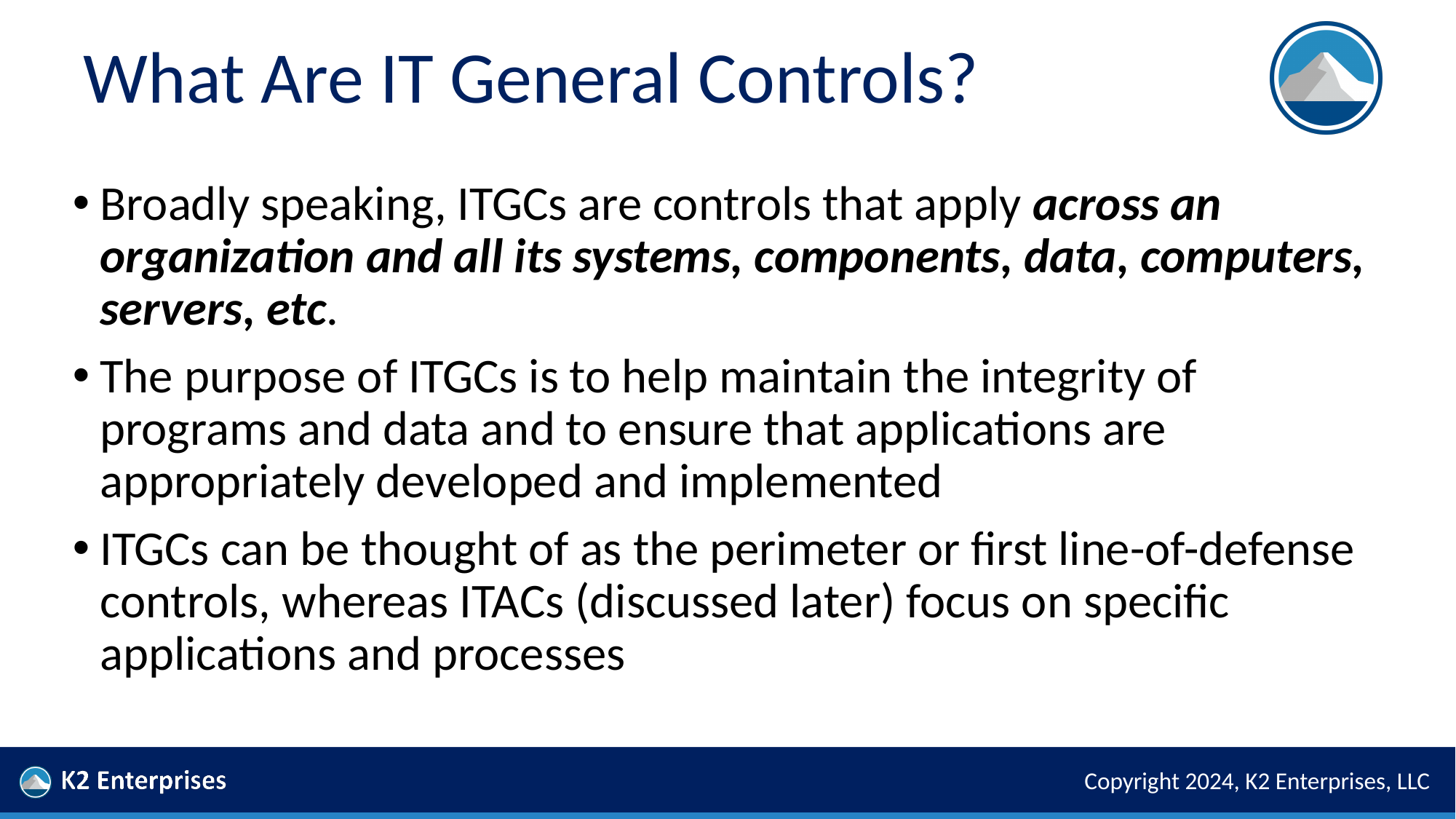

# What Are IT General Controls?
Broadly speaking, ITGCs are controls that apply across an organization and all its systems, components, data, computers, servers, etc.
The purpose of ITGCs is to help maintain the integrity of programs and data and to ensure that applications are appropriately developed and implemented
ITGCs can be thought of as the perimeter or first line-of-defense controls, whereas ITACs (discussed later) focus on specific applications and processes